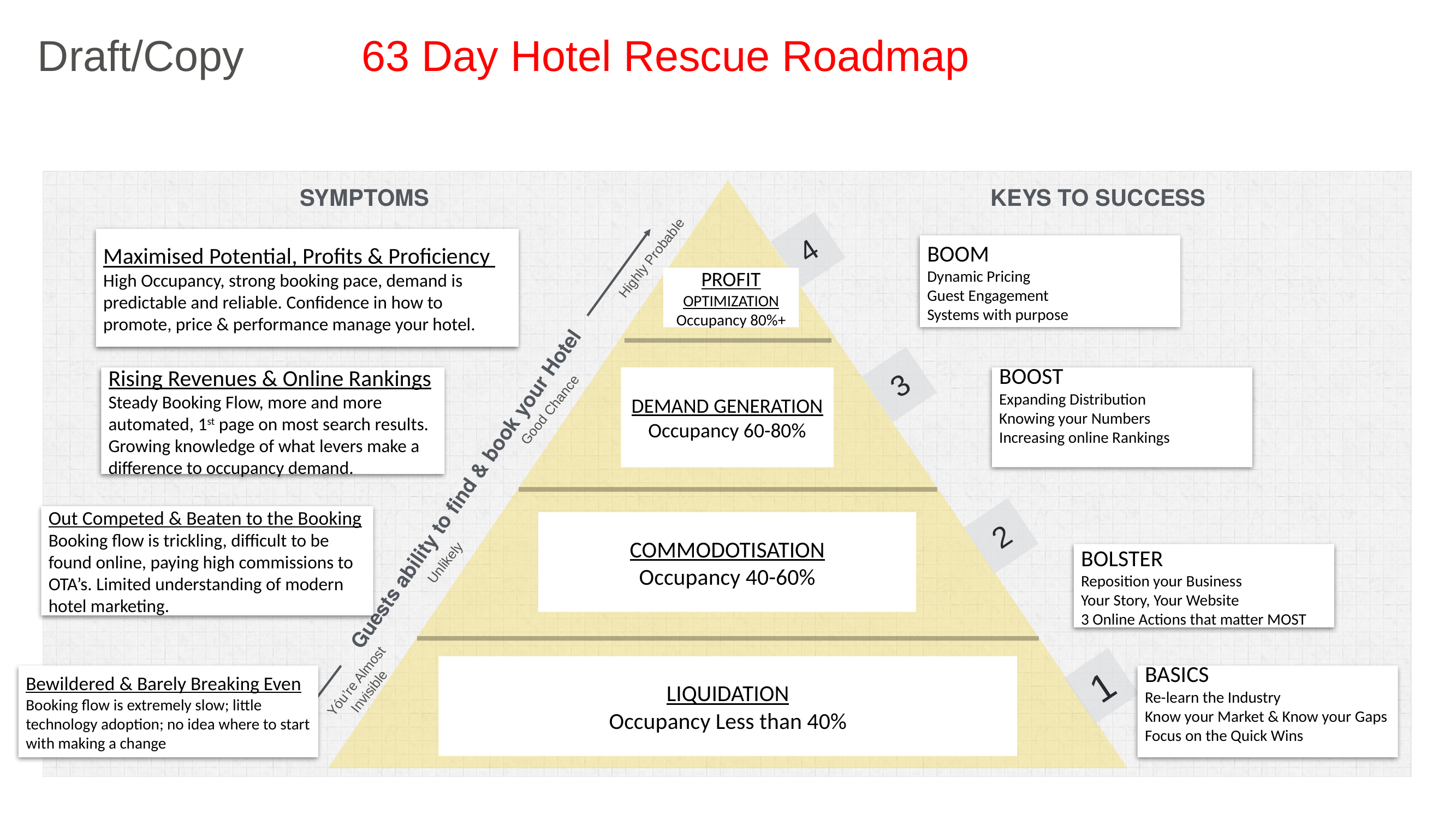

Draft/Copy
63 Day Hotel Rescue Roadmap

SYMPTOMS
KEYS TO SUCCESS
4
Maximised Potential, Profits & Proficiency
High Occupancy, strong booking pace, demand is predictable and reliable. Confidence in how to promote, price & performance manage your hotel.

BOOM
Dynamic Pricing
Guest Engagement
Systems with purpose
Highly Probable
PROFIT OPTIMIZATION
Occupancy 80%+
3
Rising Revenues & Online Rankings
Steady Booking Flow, more and more automated, 1st page on most search results. Growing knowledge of what levers make a difference to occupancy demand.
DEMAND GENERATION
Occupancy 60-80%
BOOST
Expanding Distribution
Knowing your Numbers
Increasing online Rankings

Good Chance
Guests ability to find & book your Hotel
Out Competed & Beaten to the Booking
Booking flow is trickling, difficult to be found online, paying high commissions to OTA’s. Limited understanding of modern hotel marketing.
2
COMMODOTISATION
Occupancy 40-60%
BOLSTER
Reposition your Business
Your Story, Your Website
3 Online Actions that matter MOST
Unlikely
LIQUIDATION
Occupancy Less than 40%
1

Bewildered & Barely Breaking Even
Booking flow is extremely slow; little technology adoption; no idea where to start with making a change
BASICS
Re-learn the Industry
Know your Market & Know your Gaps
Focus on the Quick Wins

Yóu’re Almost Invisible